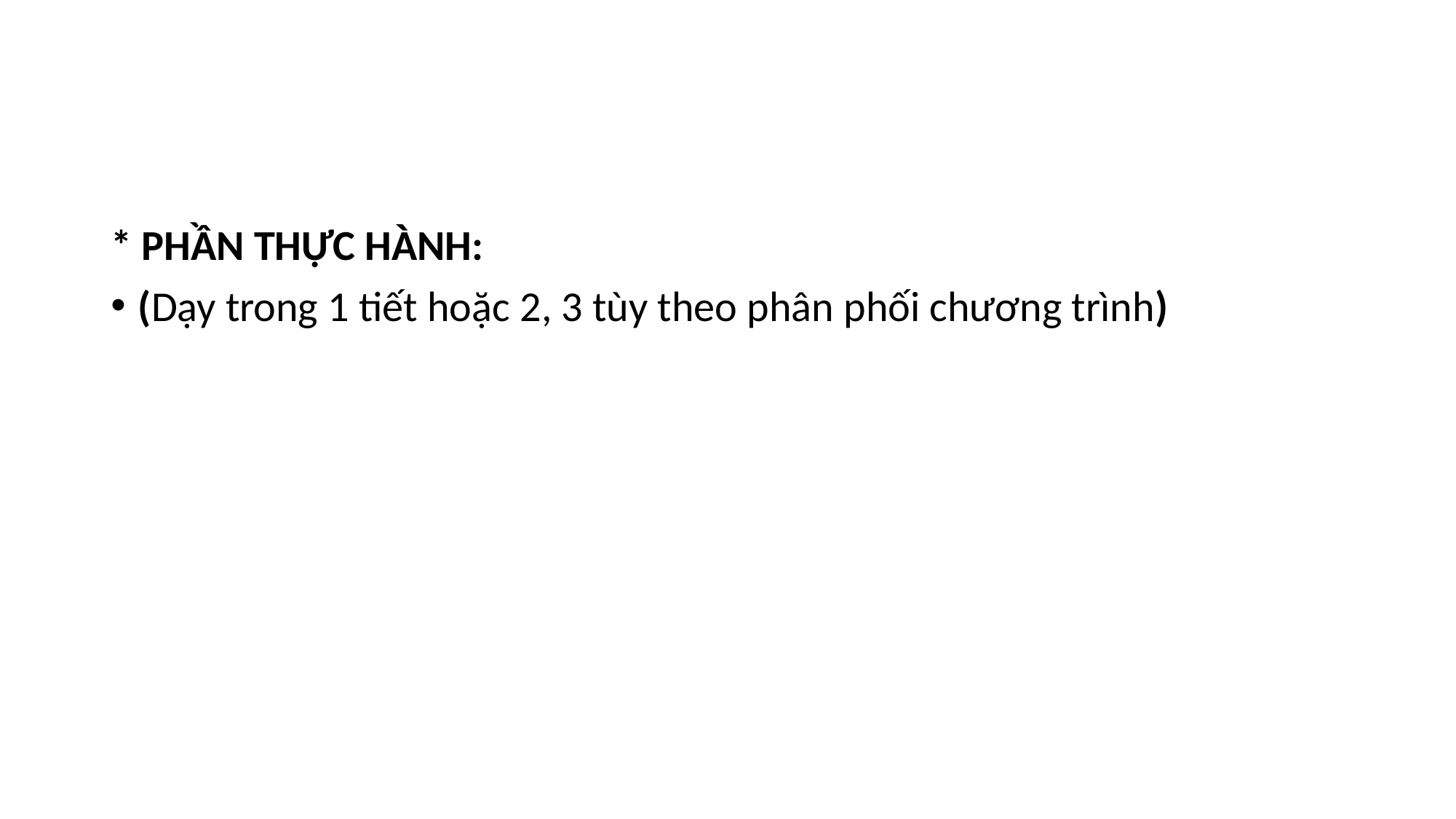

* PHẦN THỰC HÀNH:
(Dạy trong 1 tiết hoặc 2, 3 tùy theo phân phối chương trình)